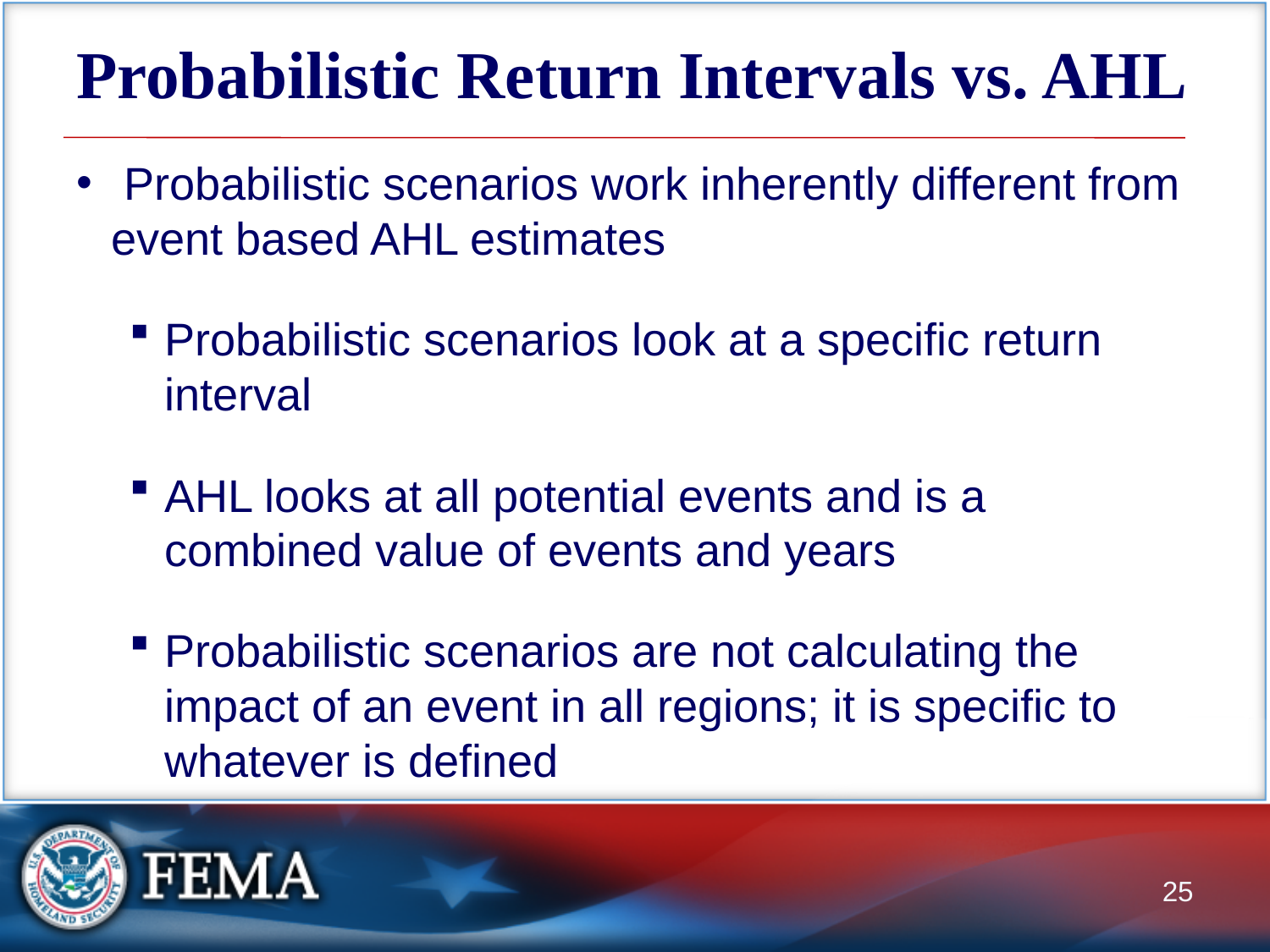

# Probabilistic Return Intervals vs. AHL
 Probabilistic scenarios work inherently different from event based AHL estimates
Probabilistic scenarios look at a specific return interval
AHL looks at all potential events and is a combined value of events and years
Probabilistic scenarios are not calculating the impact of an event in all regions; it is specific to whatever is defined
25